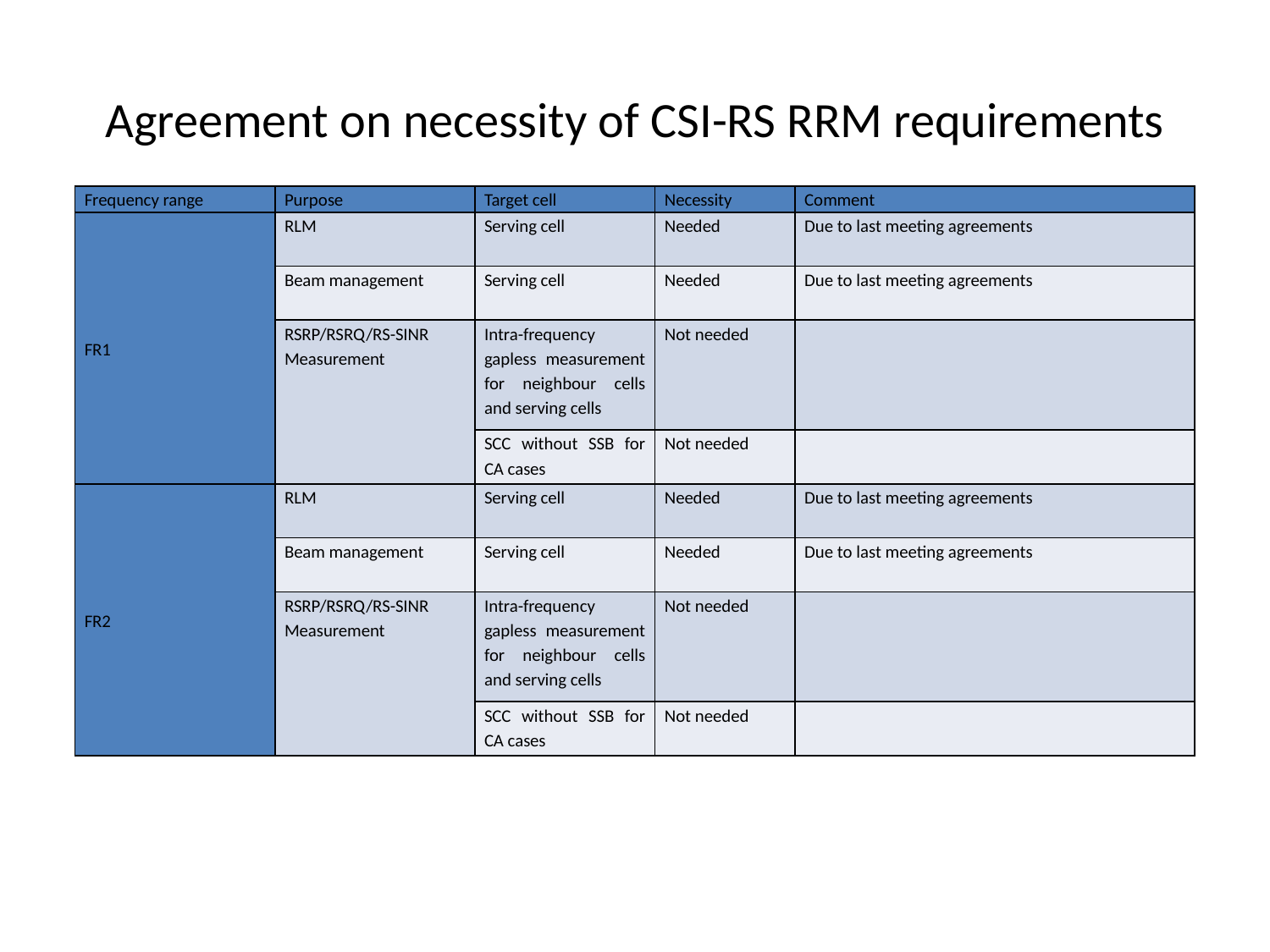

# Agreement on necessity of CSI-RS RRM requirements
| Frequency range | Purpose | Target cell | Necessity | Comment |
| --- | --- | --- | --- | --- |
| FR1 | RLM | Serving cell | Needed | Due to last meeting agreements |
|  | Beam management | Serving cell | Needed | Due to last meeting agreements |
|  | RSRP/RSRQ/RS-SINR Measurement | Intra-frequency gapless measurement for neighbour cells and serving cells | Not needed |  |
|  |  | SCC without SSB for CA cases | Not needed |  |
| FR2 | RLM | Serving cell | Needed | Due to last meeting agreements |
|  | Beam management | Serving cell | Needed | Due to last meeting agreements |
|  | RSRP/RSRQ/RS-SINR Measurement | Intra-frequency gapless measurement for neighbour cells and serving cells | Not needed |  |
|  |  | SCC without SSB for CA cases | Not needed |  |